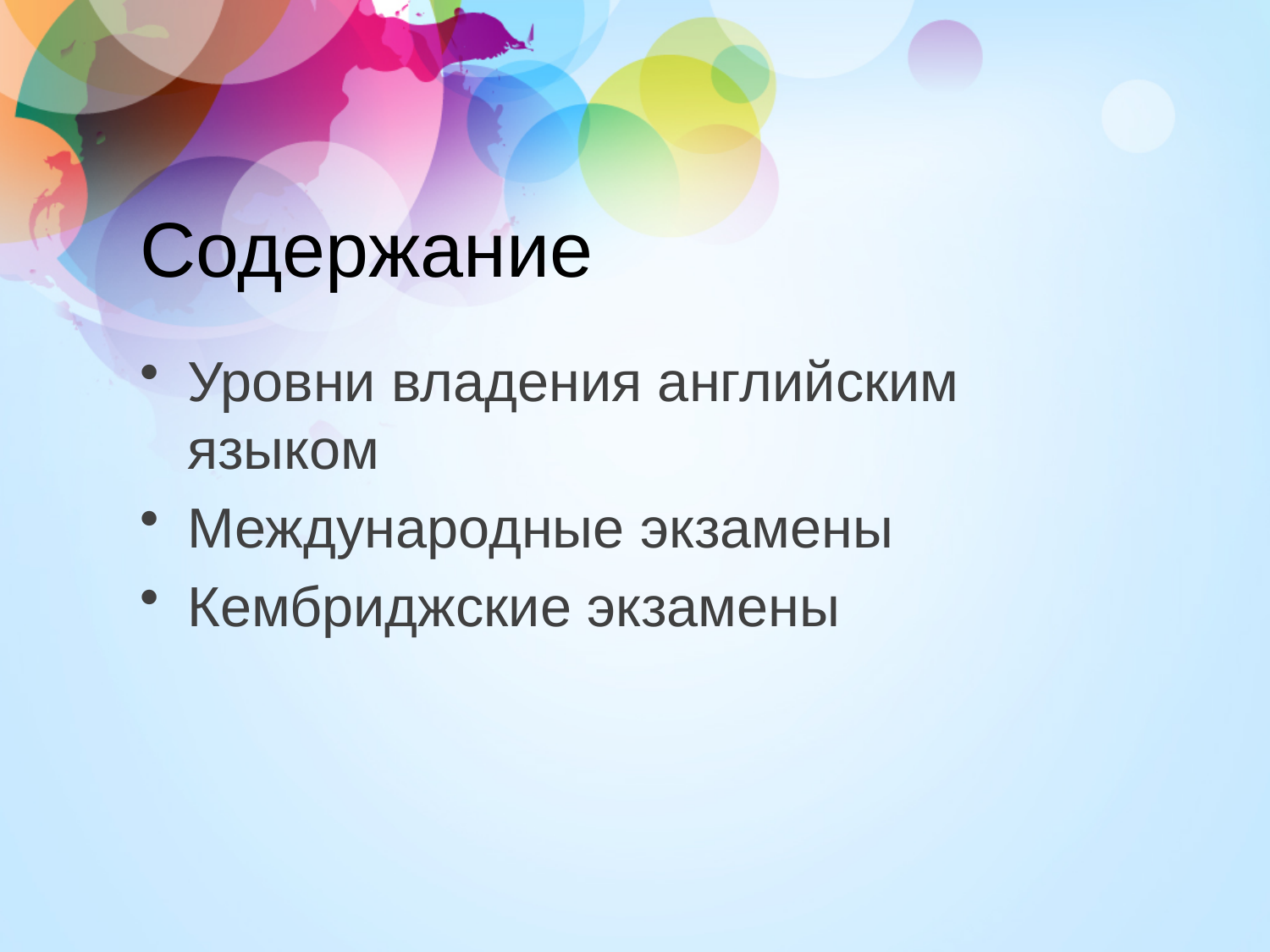

# Содержание
Уровни владения английским языком
Международные экзамены
Кембриджские экзамены